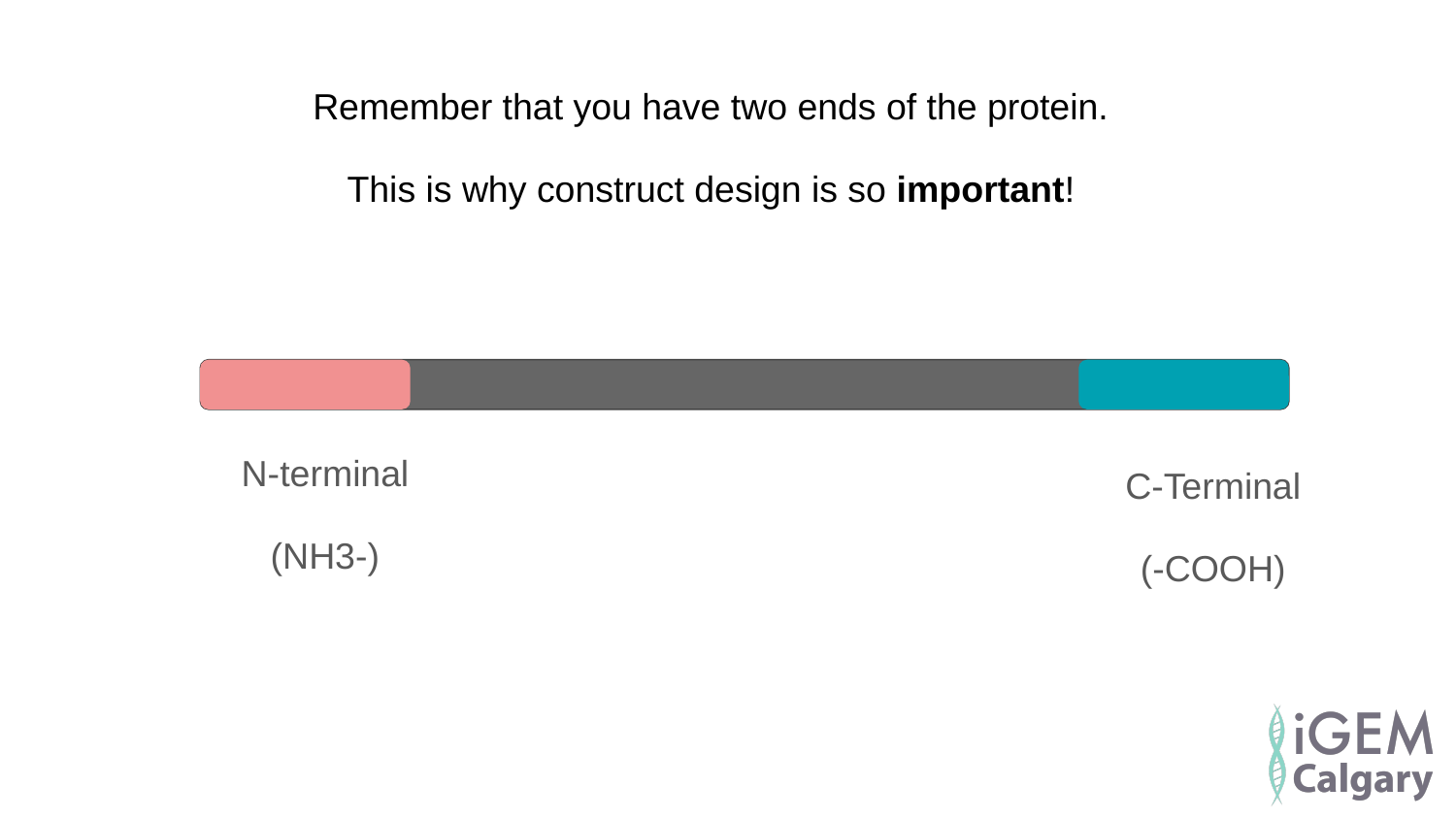

Remember that you have two ends of the protein.
This is why construct design is so important!

N-terminal
(NH3-)
C-Terminal
(-COOH)